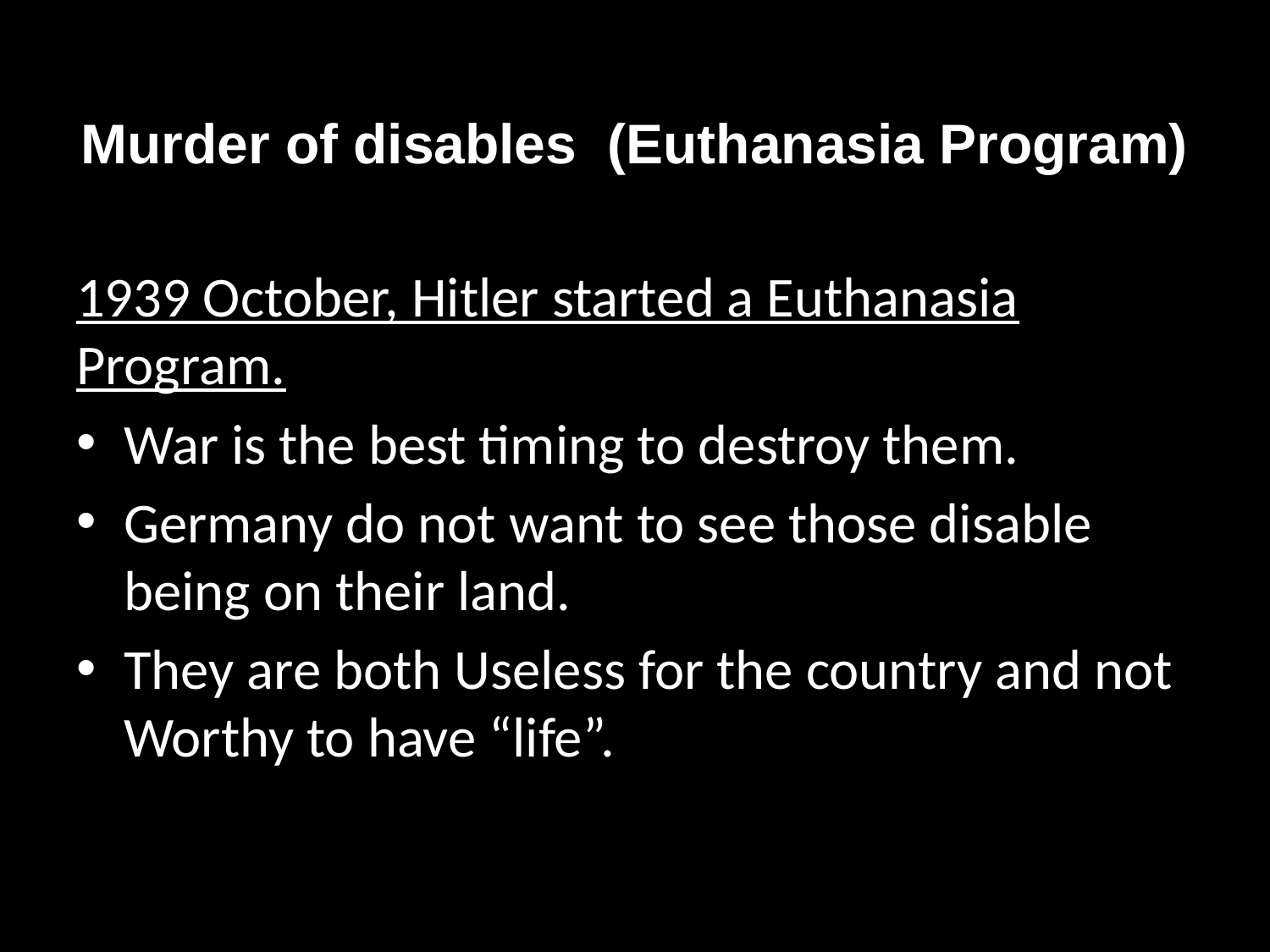

# Murder of disables  (Euthanasia Program)
1939 October, Hitler started a Euthanasia Program.
War is the best timing to destroy them.
Germany do not want to see those disable being on their land.
They are both Useless for the country and not Worthy to have “life”.